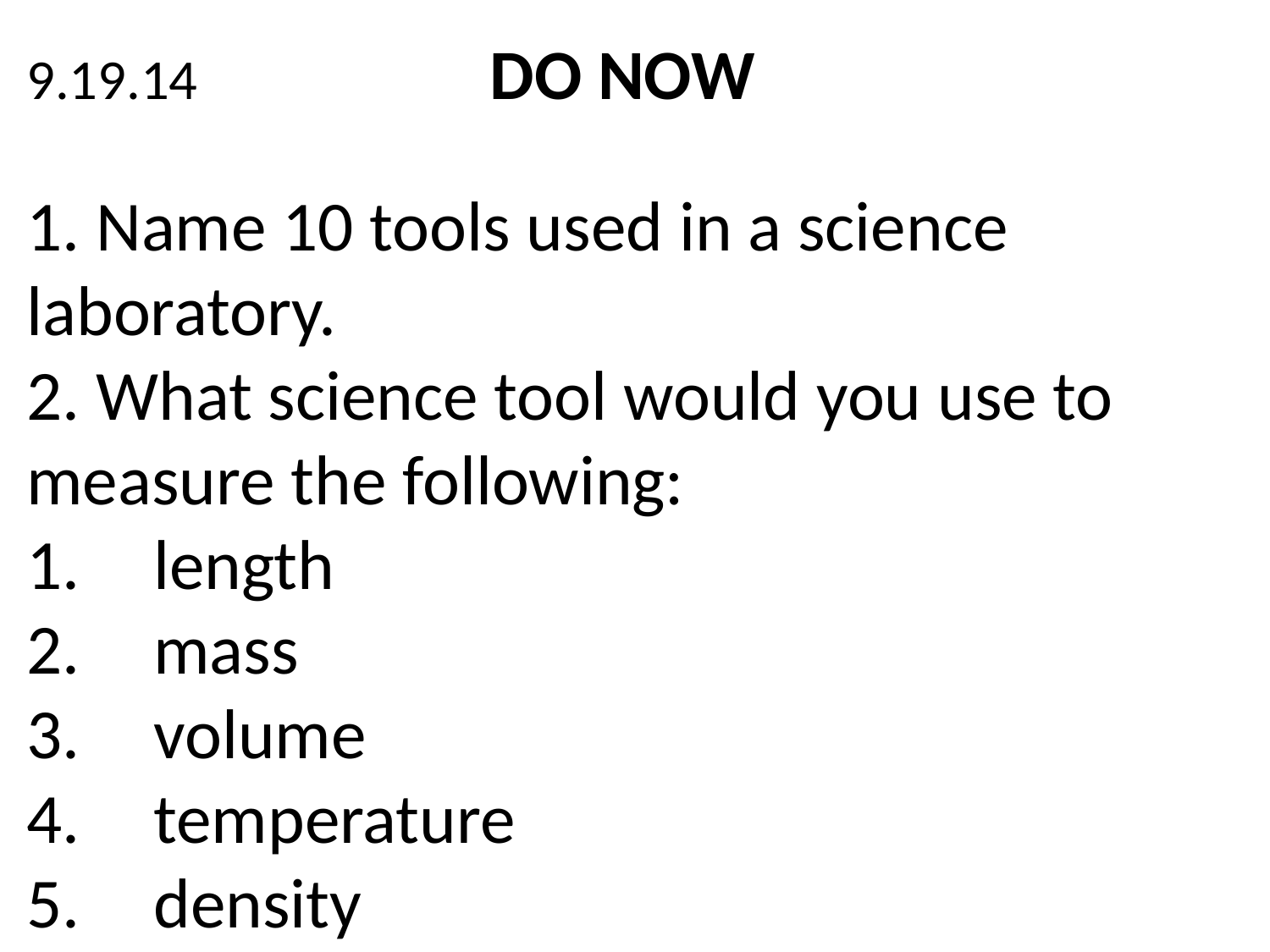

9.19.14                       DO NOW

1. Name 10 tools used in a science laboratory.
2. What science tool would you use to measure the following:
1.	length
2.	mass
3.	volume
4.	temperature
5.	density